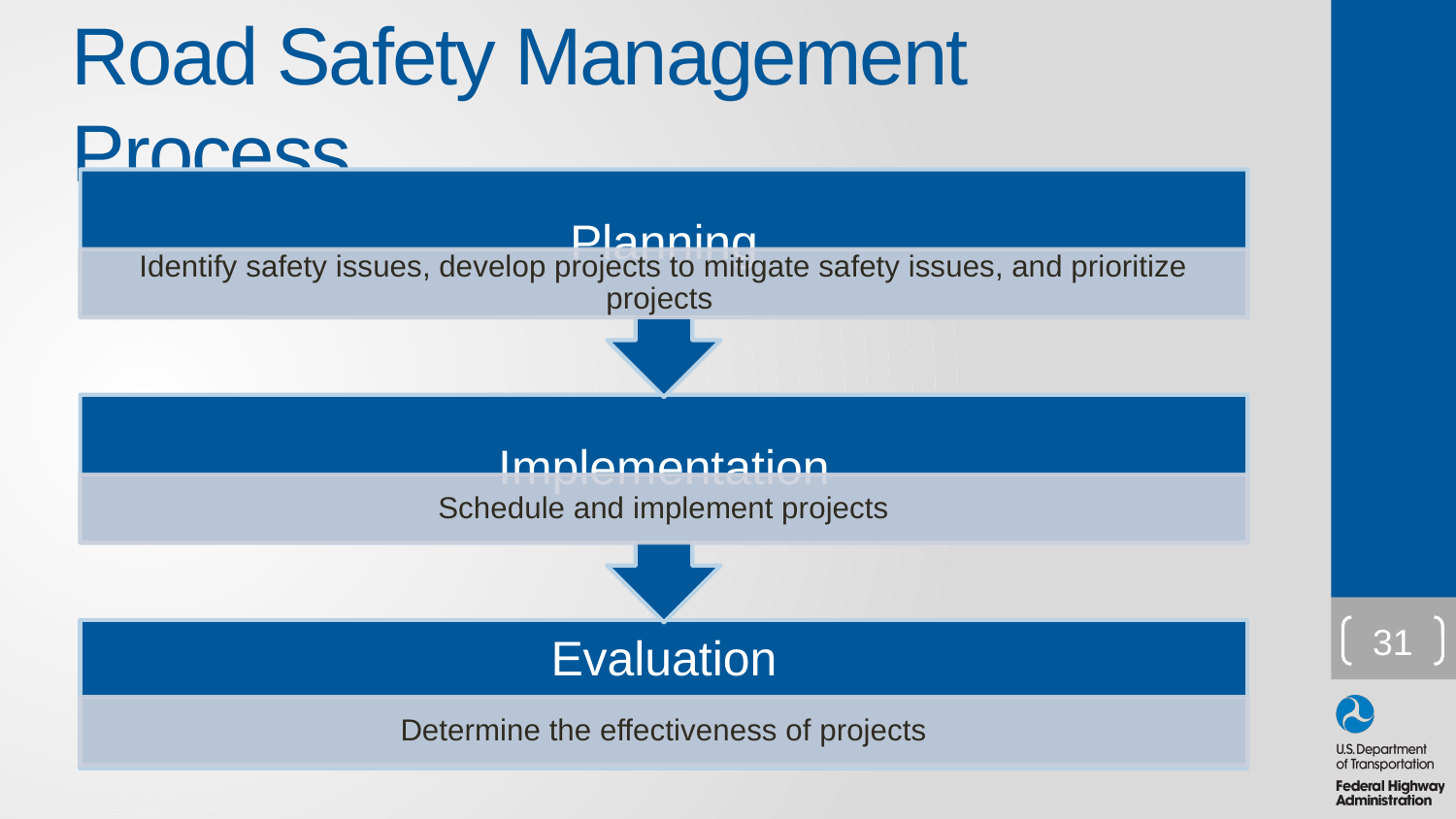

# Road Safety Management Process
Evaluation
Determine the effectiveness of projects
Implementation
Schedule and implement projects
Planning
Identify safety issues, develop projects to mitigate safety issues, and prioritize projects
31